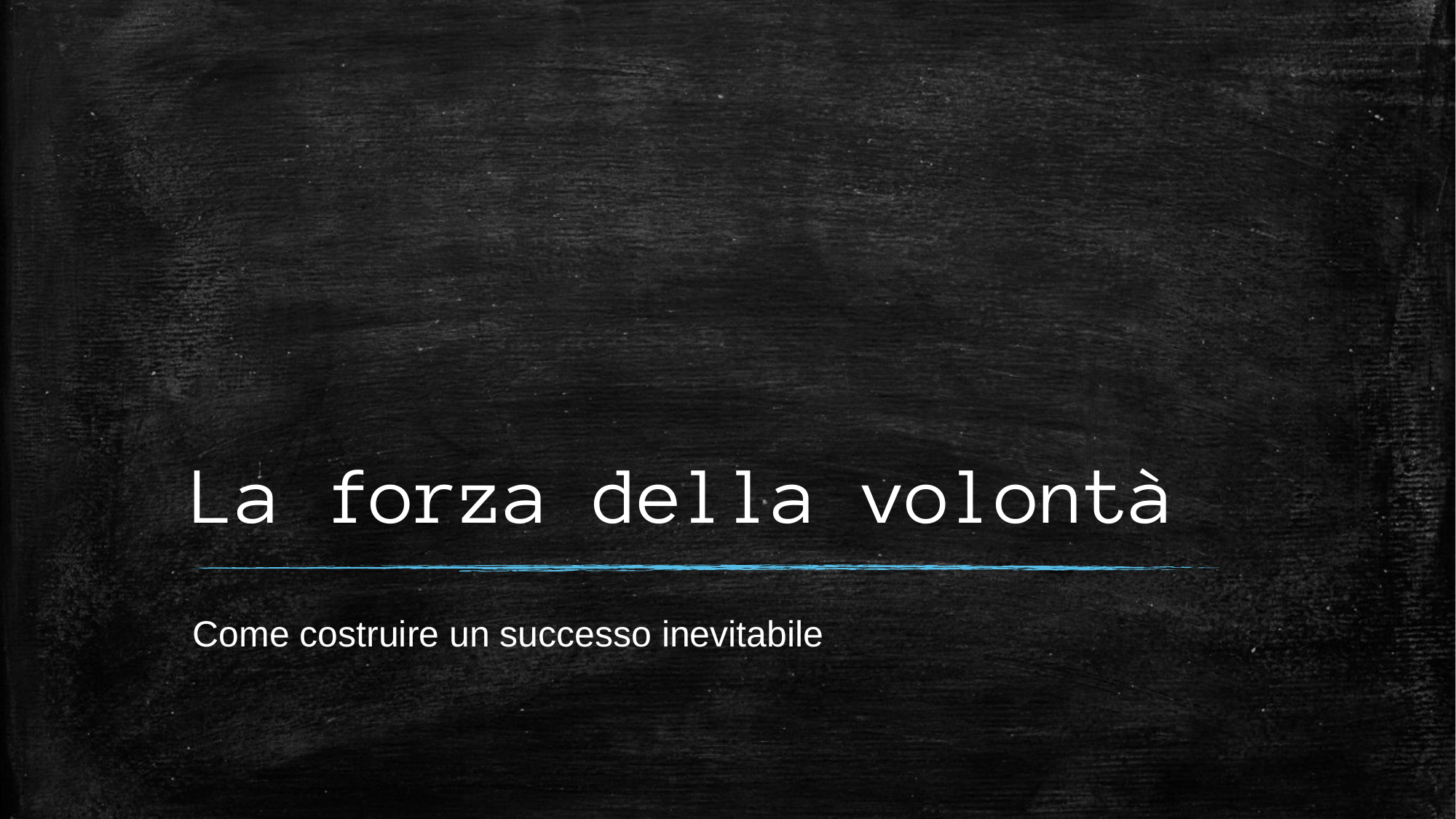

# La forza della volontà
Come costruire un successo inevitabile